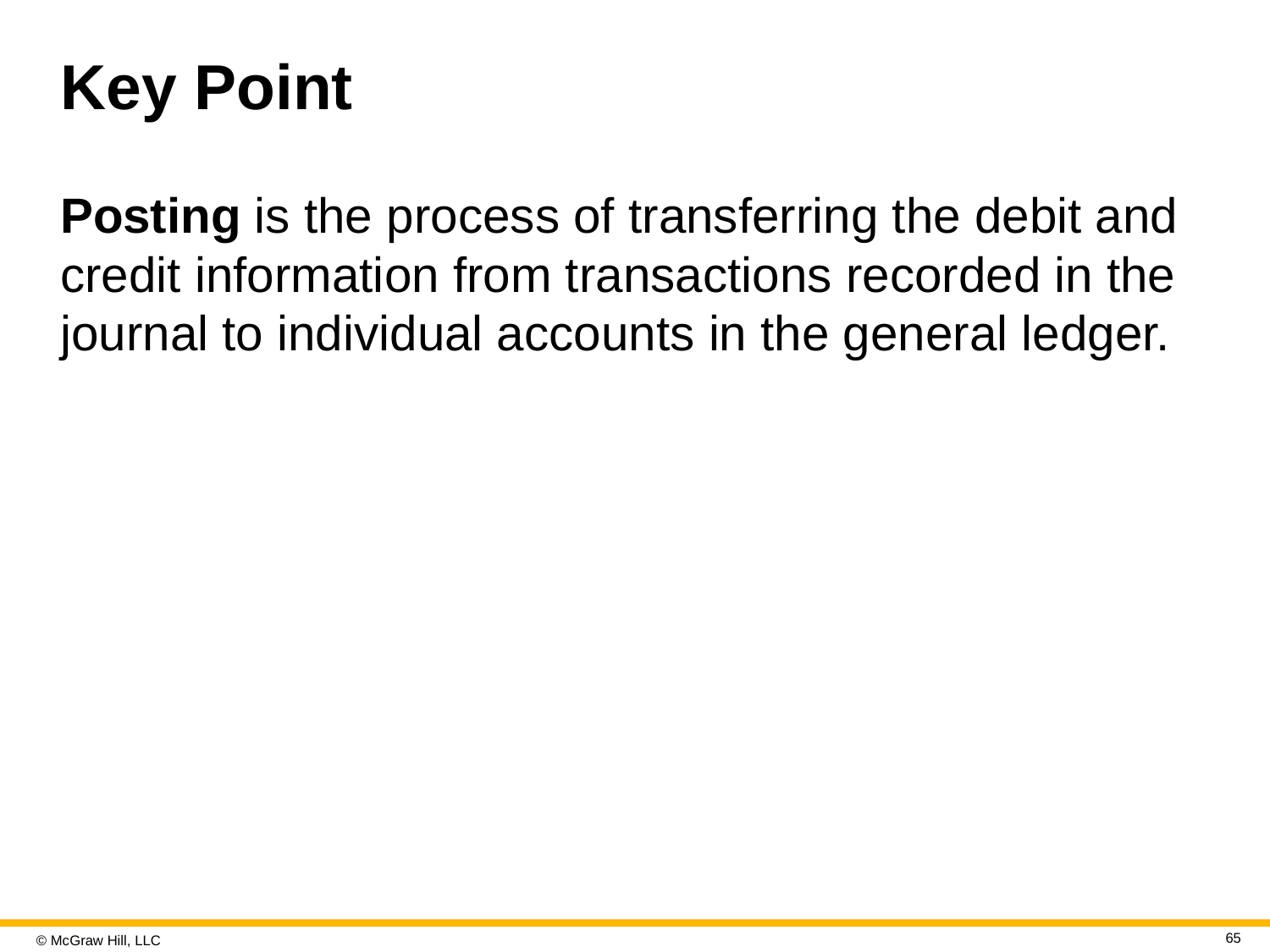

# Key Point
Posting is the process of transferring the debit and credit information from transactions recorded in the journal to individual accounts in the general ledger.
65